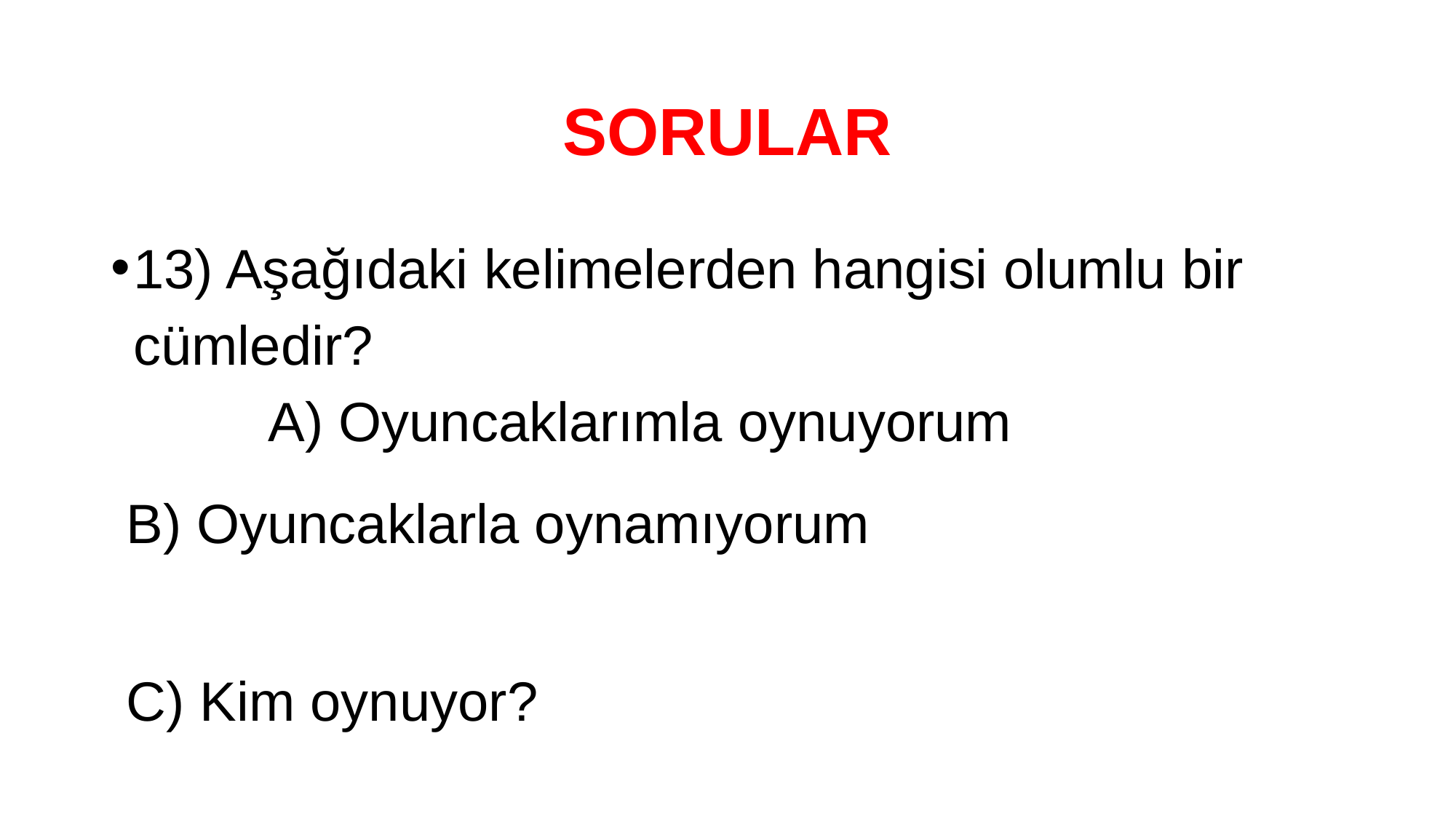

# SORULAR
13) Aşağıdaki kelimelerden hangisi olumlu bir cümledir?                                                                         A) Oyuncaklarımla oynuyorum
 B) Oyuncaklarla oynamıyorum
 C) Kim oynuyor?